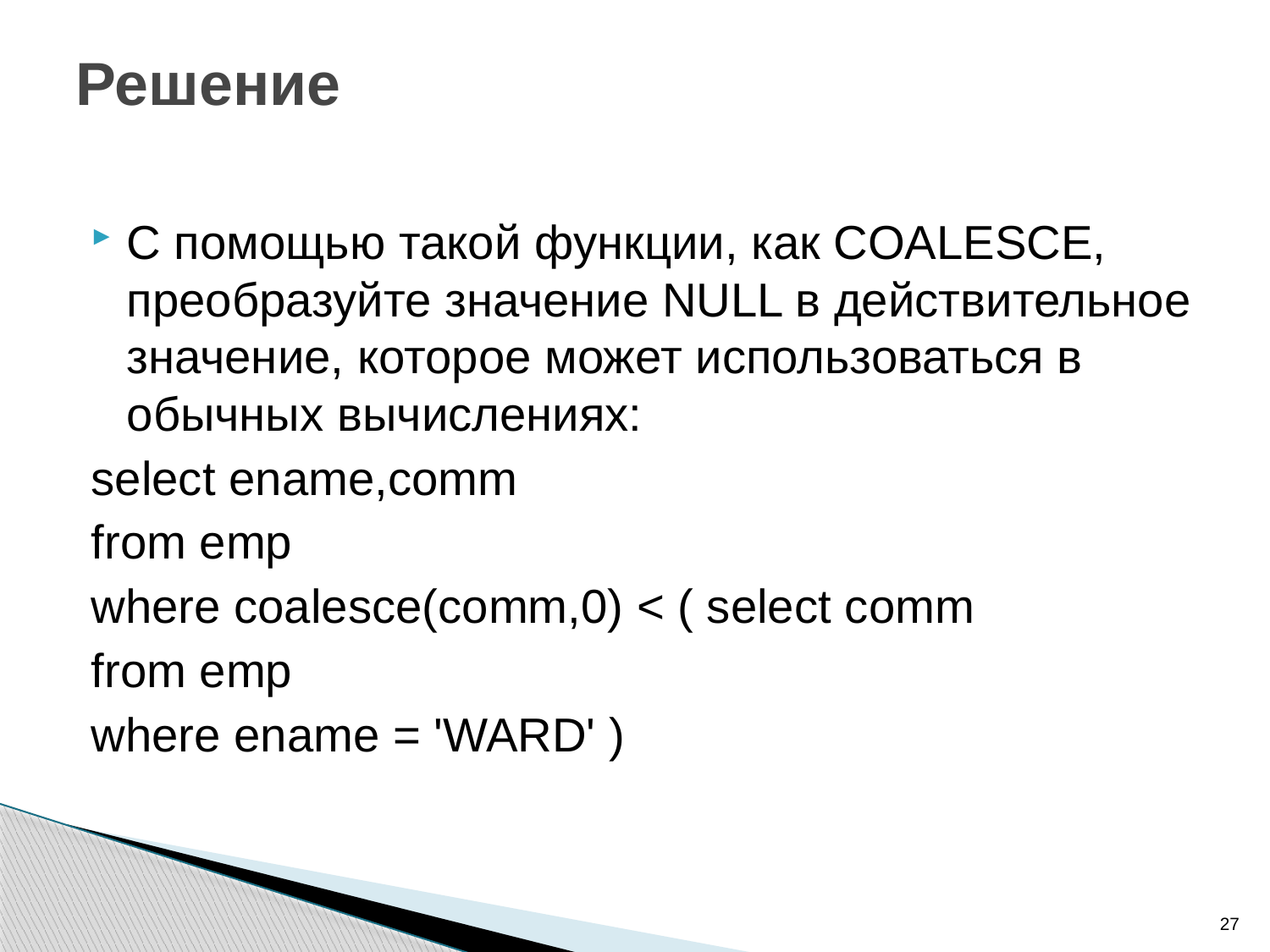

# Решение
С помощью такой функции, как COALESCE, преобразуйте значение NULL в действительное значение, которое может использоваться в обычных вычислениях:
select ename,comm
from emp
where coalesce(comm,0) < ( select comm
from emp
where ename = 'WARD' )
27